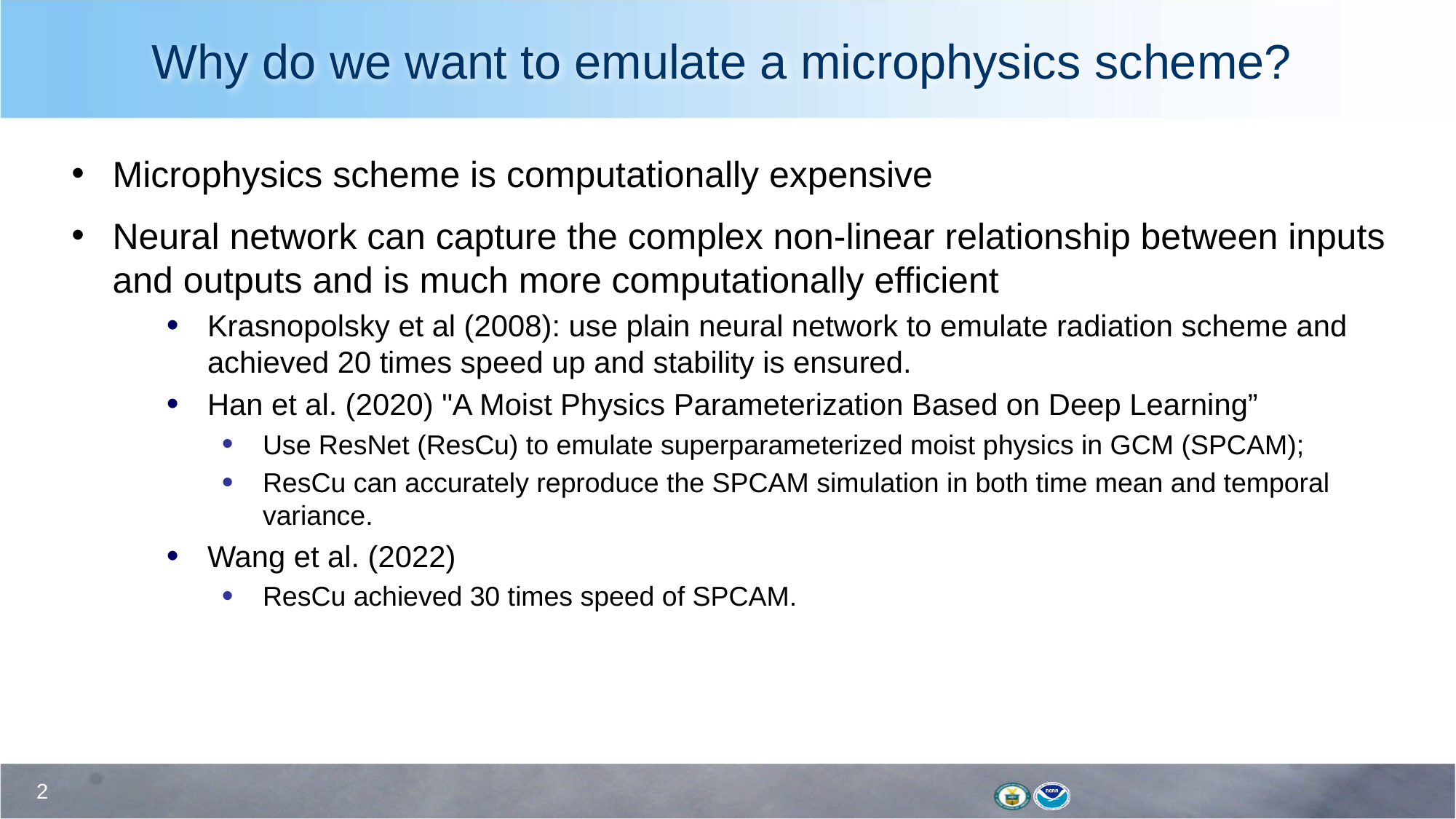

# Why do we want to emulate a microphysics scheme?
Microphysics scheme is computationally expensive
Neural network can capture the complex non-linear relationship between inputs and outputs and is much more computationally efficient
Krasnopolsky et al (2008): use plain neural network to emulate radiation scheme and achieved 20 times speed up and stability is ensured.
Han et al. (2020) "A Moist Physics Parameterization Based on Deep Learning”
Use ResNet (ResCu) to emulate superparameterized moist physics in GCM (SPCAM);
ResCu can accurately reproduce the SPCAM simulation in both time mean and temporal variance.
Wang et al. (2022)
ResCu achieved 30 times speed of SPCAM.
2